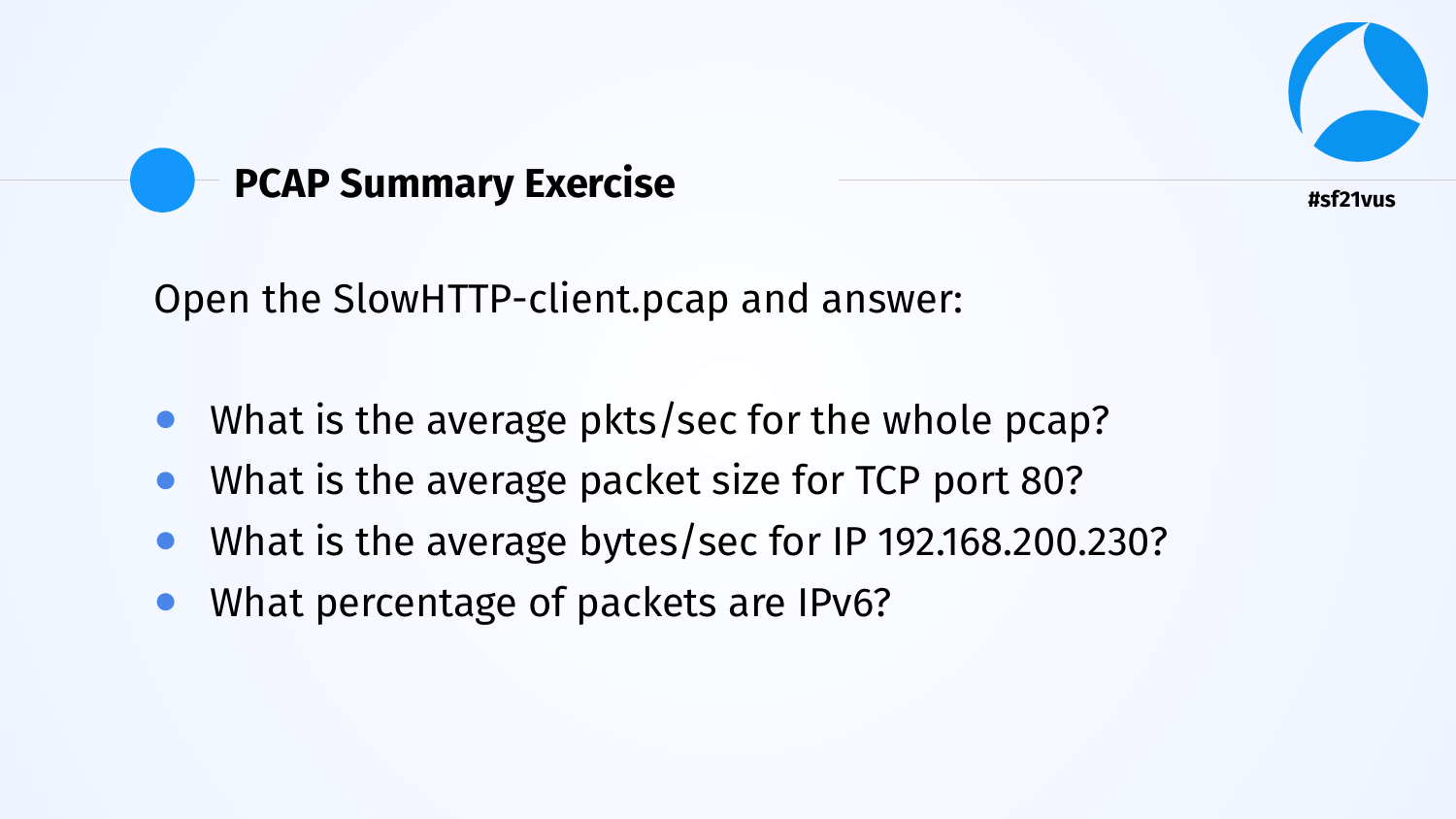

# PCAP Summary Exercise
Open the SlowHTTP-client.pcap and answer:

What is the average pkts/sec for the whole pcap?
What is the average packet size for TCP port 80?
What is the average bytes/sec for IP 192.168.200.230?
What percentage of packets are IPv6?